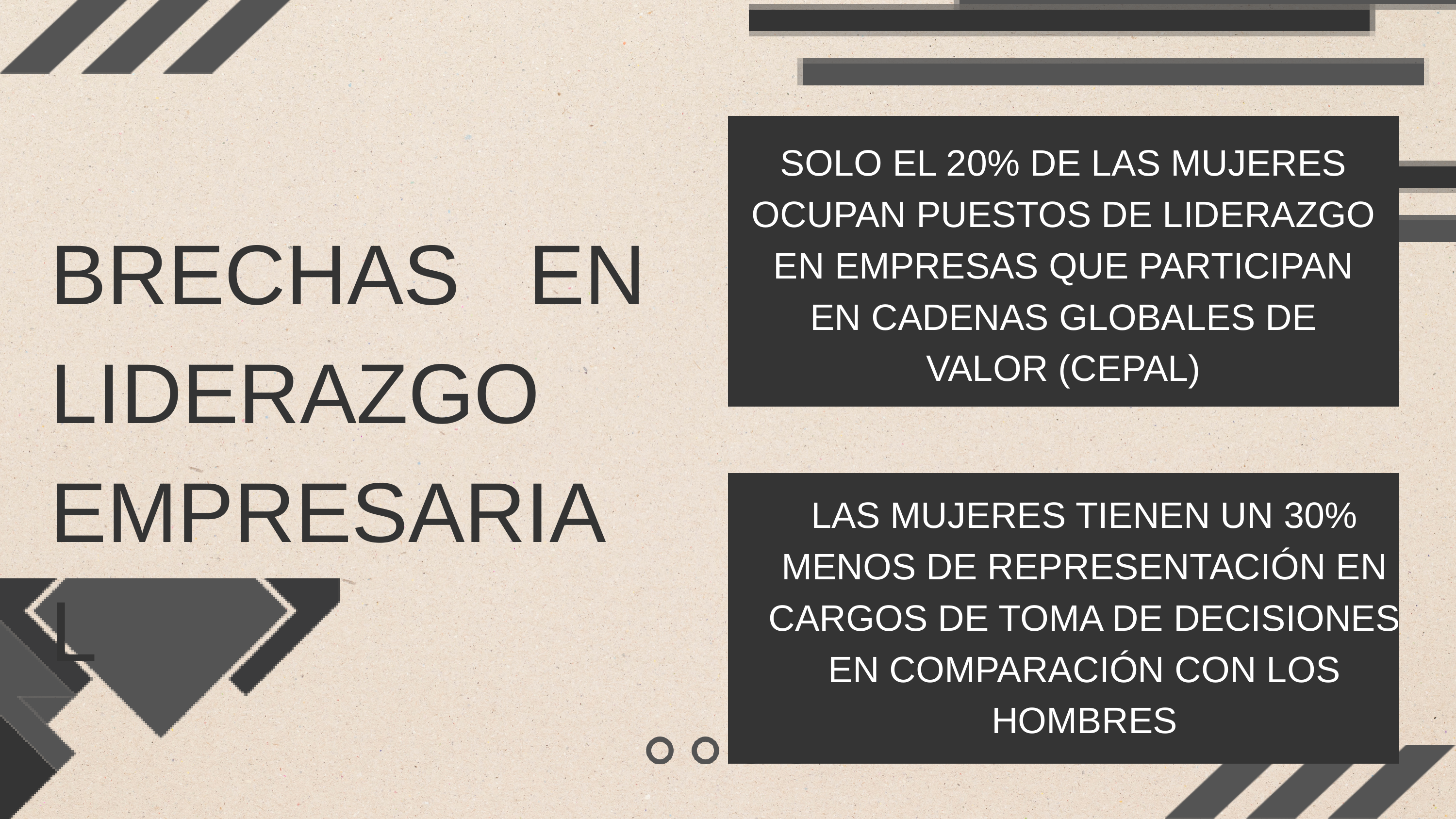

SOLO EL 20% DE LAS MUJERES OCUPAN PUESTOS DE LIDERAZGO EN EMPRESAS QUE PARTICIPAN EN CADENAS GLOBALES DE VALOR (CEPAL)
BRECHAS EN LIDERAZGO EMPRESARIAL

LAS MUJERES TIENEN UN 30% MENOS DE REPRESENTACIÓN EN CARGOS DE TOMA DE DECISIONES EN COMPARACIÓN CON LOS HOMBRES